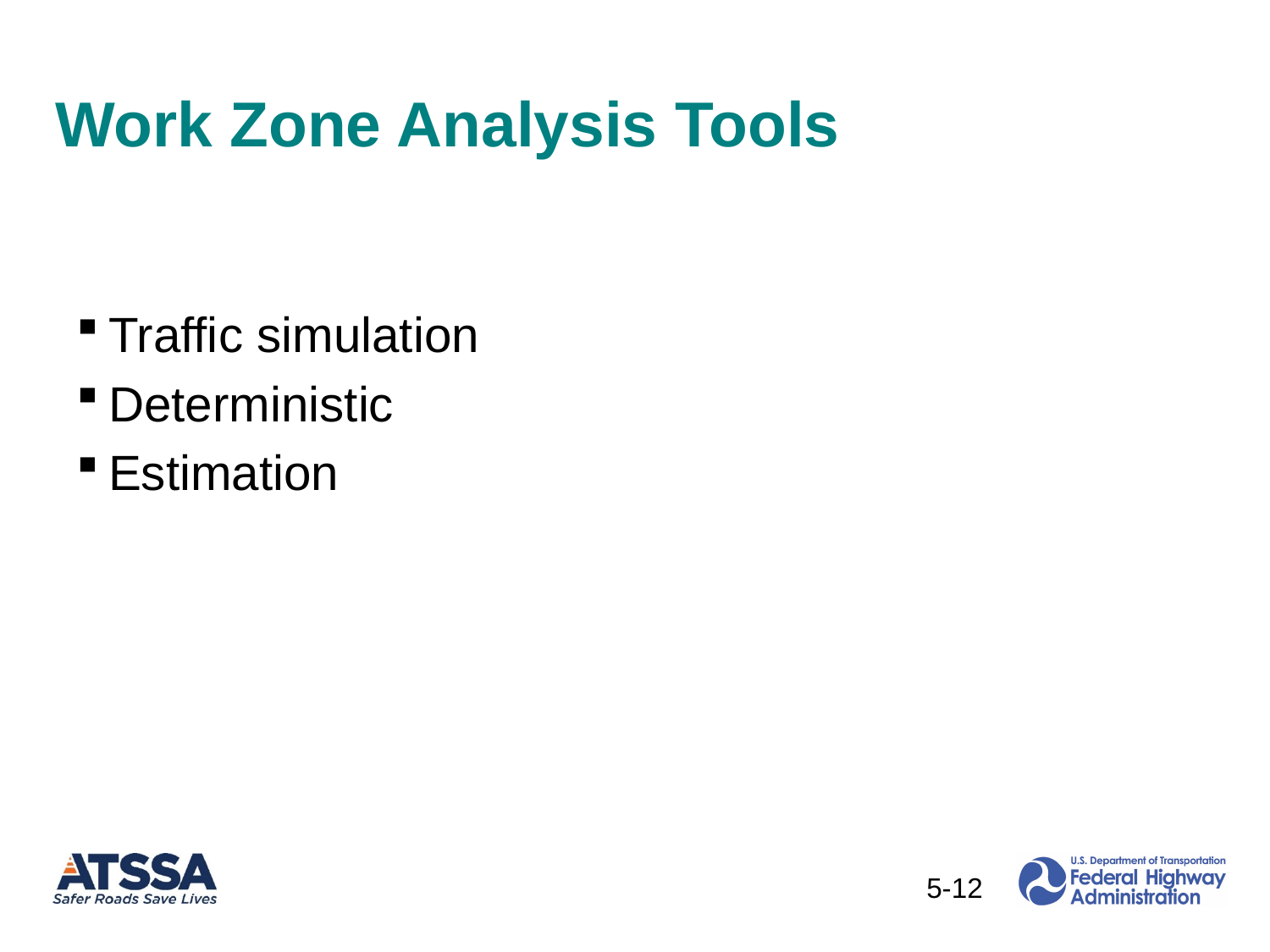

# Work Zone Analysis Tools

Traffic simulation
Deterministic
Estimation